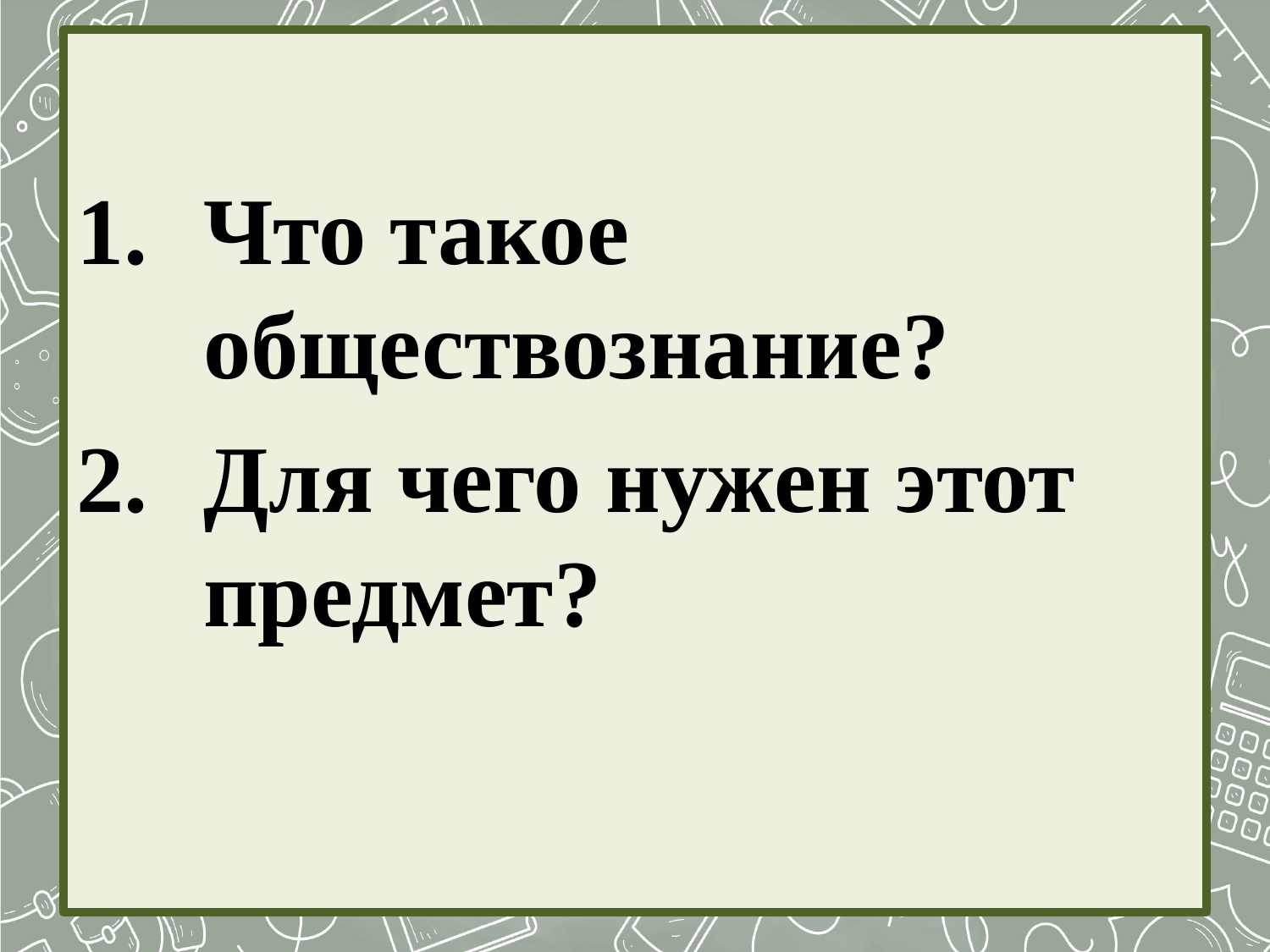

Что такое обществознание?
Для чего нужен этот предмет?